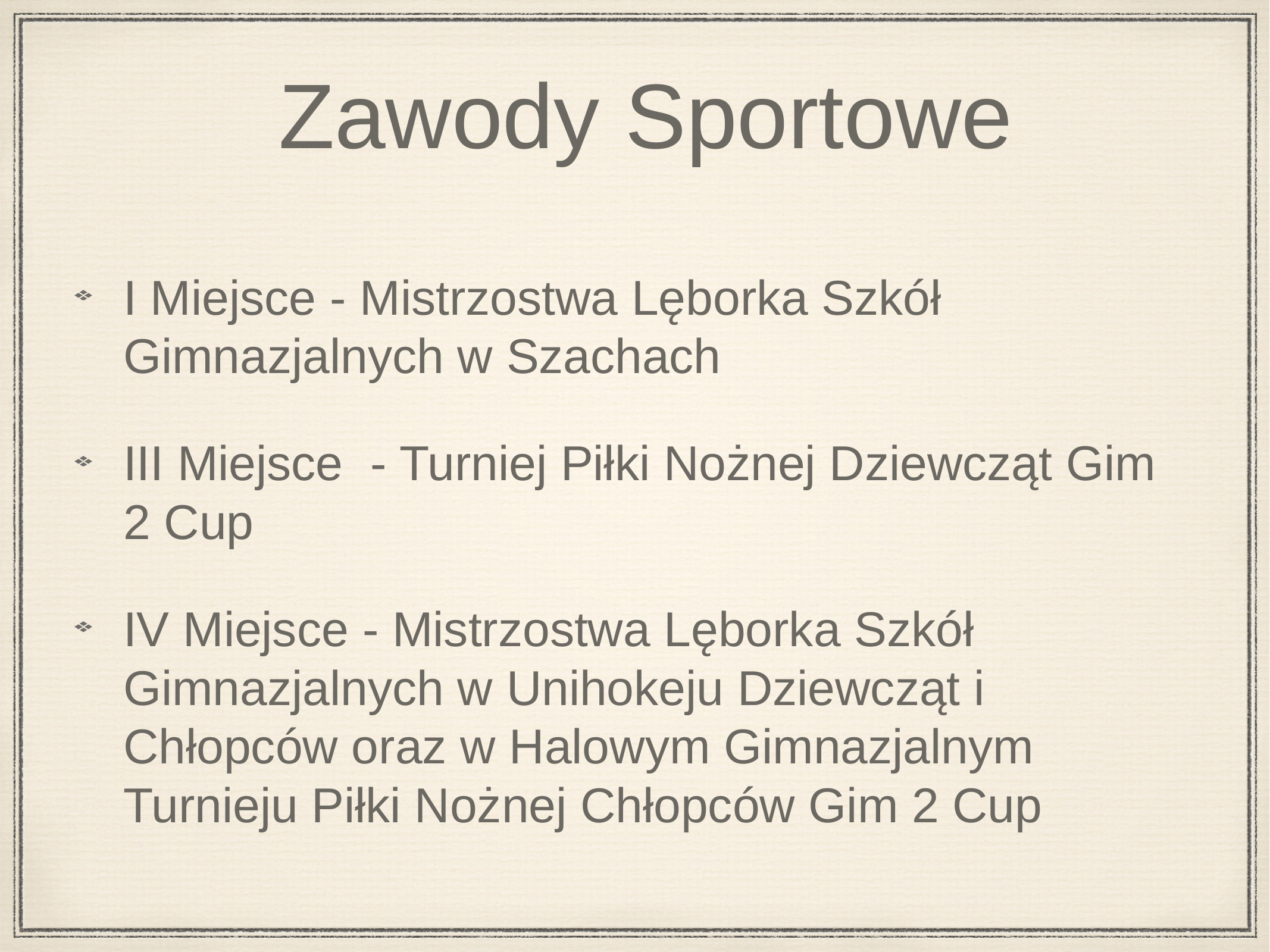

# Zawody Sportowe
I Miejsce - Mistrzostwa Lęborka Szkół Gimnazjalnych w Szachach
III Miejsce  - Turniej Piłki Nożnej Dziewcząt Gim 2 Cup
IV Miejsce - Mistrzostwa Lęborka Szkół Gimnazjalnych w Unihokeju Dziewcząt i Chłopców oraz w Halowym Gimnazjalnym Turnieju Piłki Nożnej Chłopców Gim 2 Cup